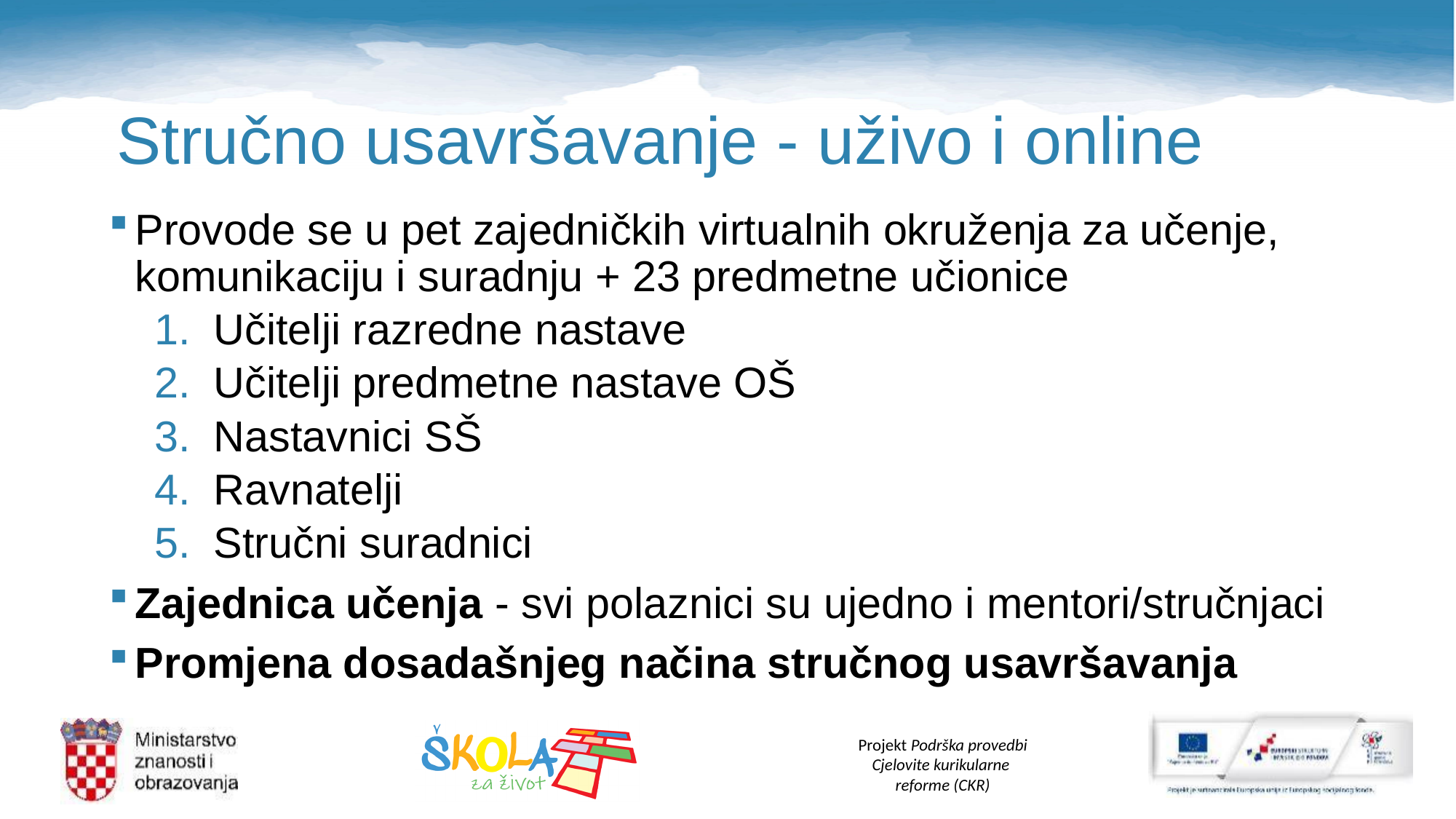

# Stručno usavršavanje - uživo i online
Provode se u pet zajedničkih virtualnih okruženja za učenje, komunikaciju i suradnju + 23 predmetne učionice
Učitelji razredne nastave
Učitelji predmetne nastave OŠ
Nastavnici SŠ
Ravnatelji
Stručni suradnici
Zajednica učenja - svi polaznici su ujedno i mentori/stručnjaci
Promjena dosadašnjeg načina stručnog usavršavanja